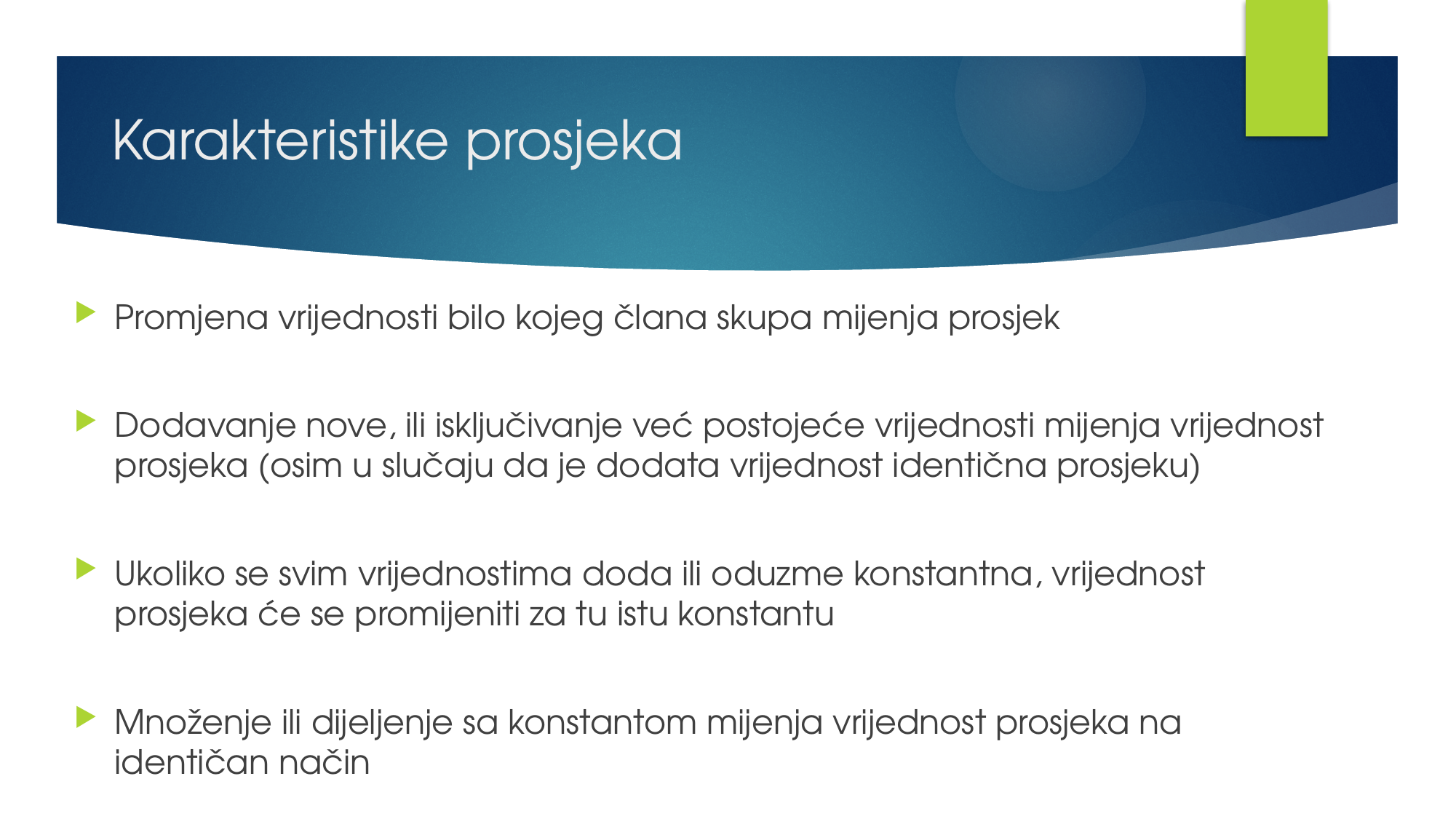

# Karakteristike prosjeka
Promjena vrijednosti bilo kojeg člana skupa mijenja prosjek

Dodavanje nove, ili isključivanje već postojeće vrijednosti mijenja vrijednost prosjeka (osim u slučaju da je dodata vrijednost identična prosjeku)

Ukoliko se svim vrijednostima doda ili oduzme konstantna, vrijednost prosjeka će se promijeniti za tu istu konstantu

Množenje ili dijeljenje sa konstantom mijenja vrijednost prosjeka na identičan način